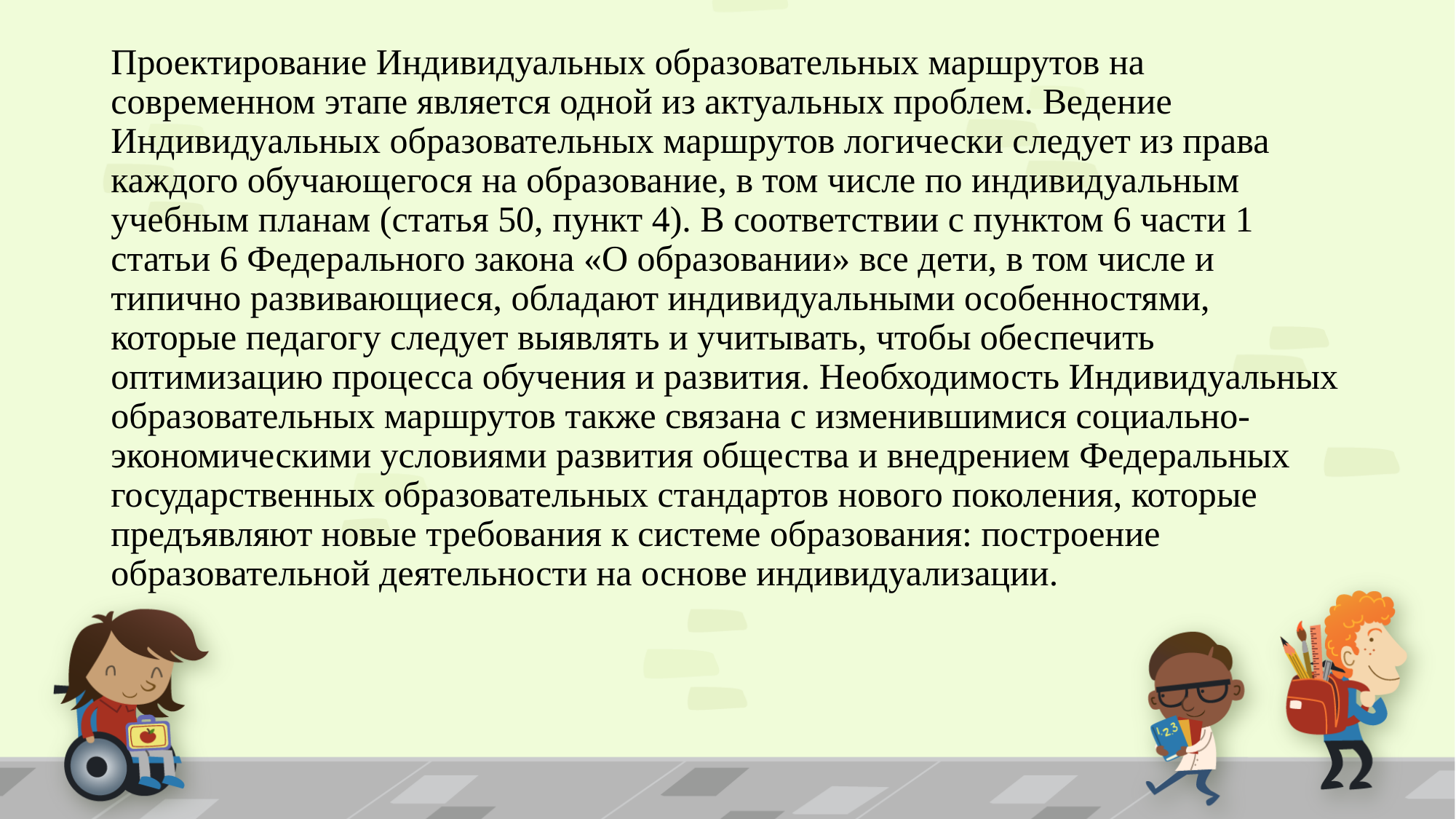

# Проектирование Индивидуальных образовательных маршрутов на современном этапе является одной из актуальных проблем. Ведение Индивидуальных образовательных маршрутов логически следует из права каждого обучающегося на образование, в том числе по индивидуальным учебным планам (статья 50, пункт 4). В соответствии с пунктом 6 части 1 статьи 6 Федерального закона «О образовании» все дети, в том числе и типично развивающиеся, обладают индивидуальными особенностями, которые педагогу следует выявлять и учитывать, чтобы обеспечить оптимизацию процесса обучения и развития. Необходимость Индивидуальных образовательных маршрутов также связана с изменившимися социально-экономическими условиями развития общества и внедрением Федеральных государственных образовательных стандартов нового поколения, которые предъявляют новые требования к системе образования: построение образовательной деятельности на основе индивидуализации.